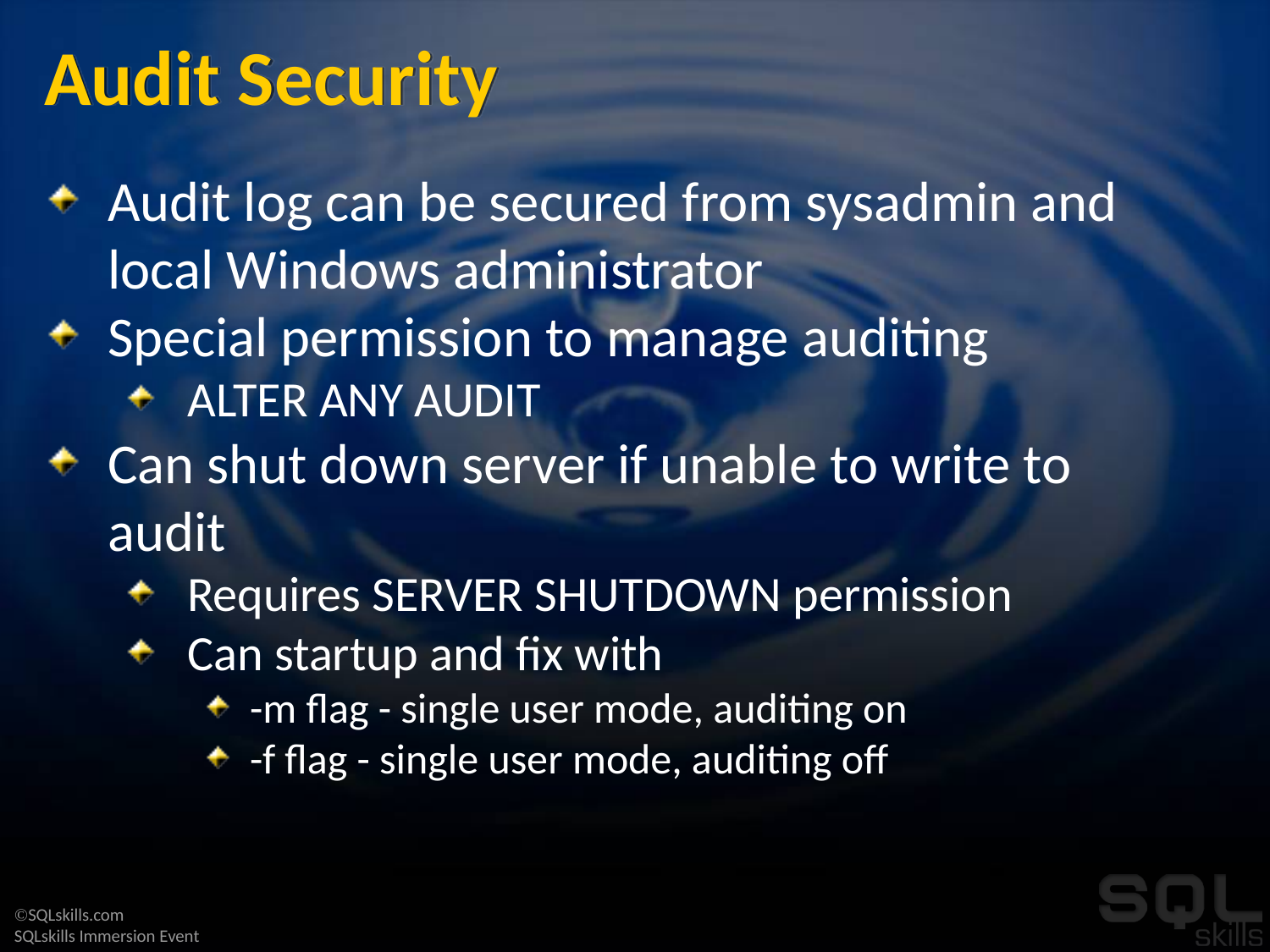

# Audit Security
Audit log can be secured from sysadmin and local Windows administrator
Special permission to manage auditing
ALTER ANY AUDIT
Can shut down server if unable to write to audit
Requires SERVER SHUTDOWN permission
Can startup and fix with
-m flag - single user mode, auditing on
-f flag - single user mode, auditing off